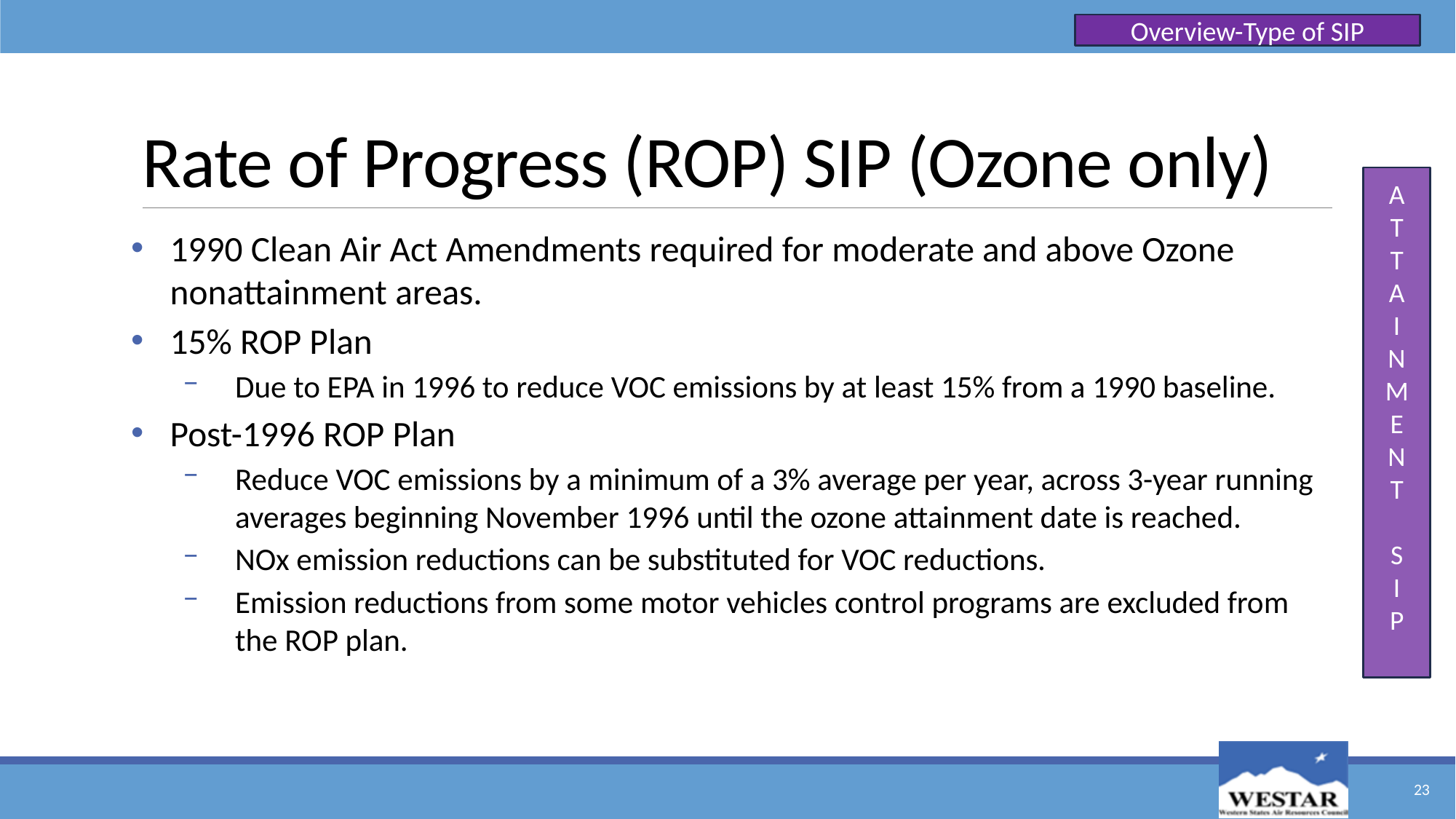

Overview-Type of SIP
# Rate of Progress (ROP) SIP (Ozone only)
A
T
T
A
I
N
M
E
N
T

S
I
P

1990 Clean Air Act Amendments required for moderate and above Ozone nonattainment areas.
15% ROP Plan
Due to EPA in 1996 to reduce VOC emissions by at least 15% from a 1990 baseline.
Post-1996 ROP Plan
Reduce VOC emissions by a minimum of a 3% average per year, across 3-year running averages beginning November 1996 until the ozone attainment date is reached.
NOx emission reductions can be substituted for VOC reductions.
Emission reductions from some motor vehicles control programs are excluded from the ROP plan.

23